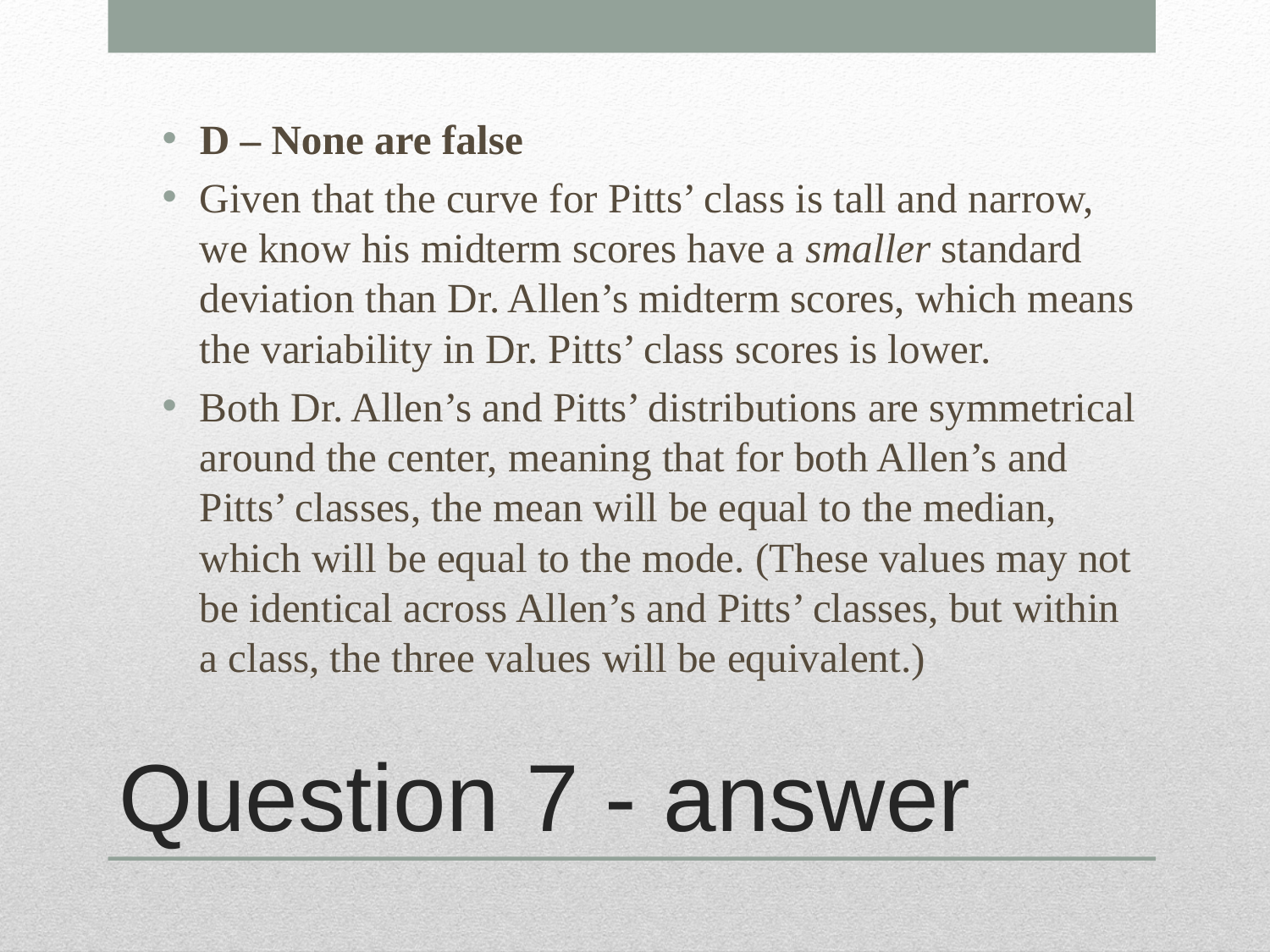

D – None are false
Given that the curve for Pitts’ class is tall and narrow, we know his midterm scores have a smaller standard deviation than Dr. Allen’s midterm scores, which means the variability in Dr. Pitts’ class scores is lower.
Both Dr. Allen’s and Pitts’ distributions are symmetrical around the center, meaning that for both Allen’s and Pitts’ classes, the mean will be equal to the median, which will be equal to the mode. (These values may not be identical across Allen’s and Pitts’ classes, but within a class, the three values will be equivalent.)
# Question 7 - answer